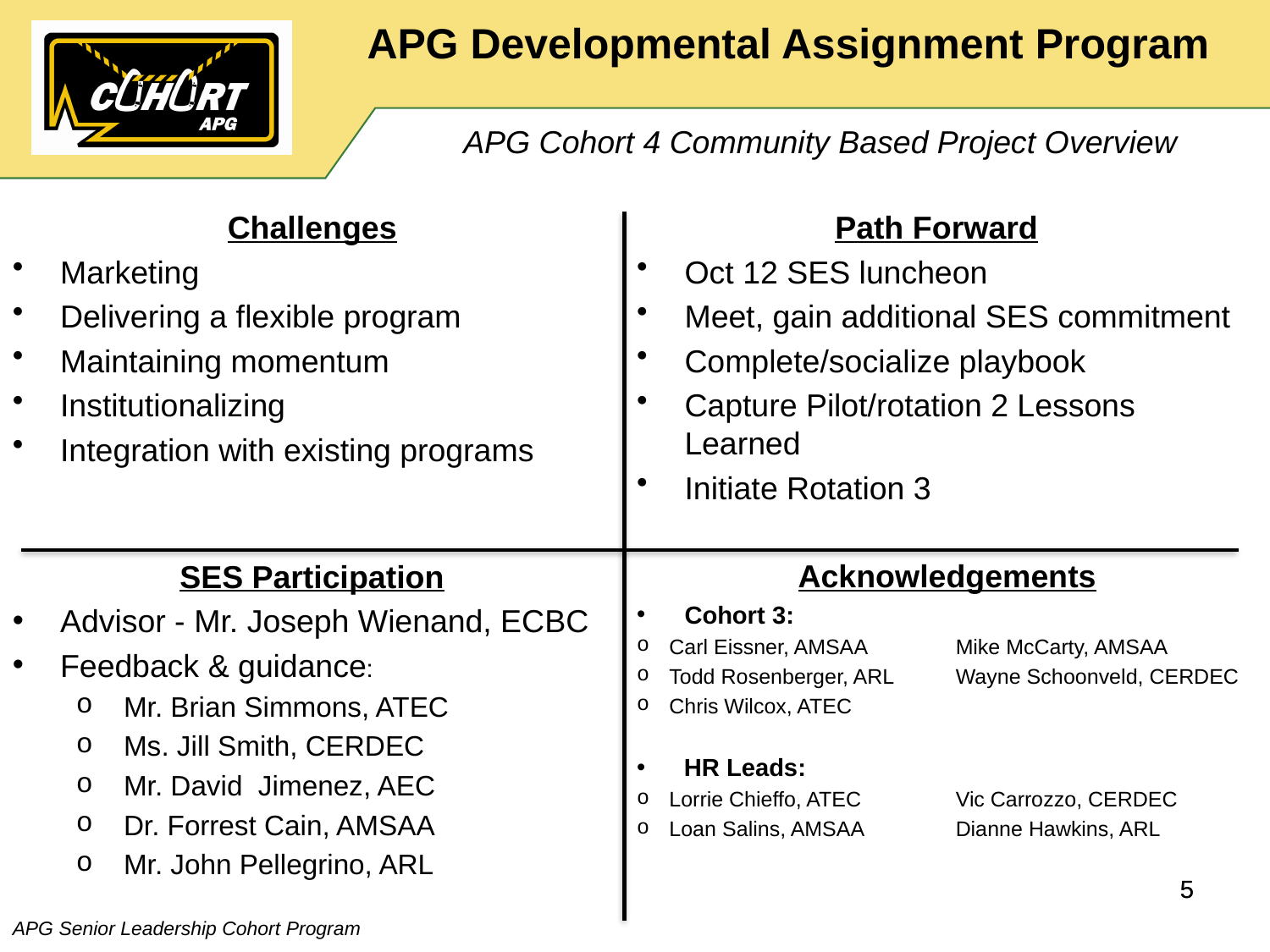

APG Developmental Assignment Program
APG Cohort 4 Community Based Project Overview
Challenges
Marketing
Delivering a flexible program
Maintaining momentum
Institutionalizing
Integration with existing programs

Path Forward
Oct 12 SES luncheon
Meet, gain additional SES commitment
Complete/socialize playbook
Capture Pilot/rotation 2 Lessons Learned
Initiate Rotation 3
SES Participation
Advisor - Mr. Joseph Wienand, ECBC
Feedback & guidance:
Mr. Brian Simmons, ATEC
Ms. Jill Smith, CERDEC
Mr. David  Jimenez, AEC
Dr. Forrest Cain, AMSAA
Mr. John Pellegrino, ARL
Acknowledgements
Cohort 3:
Carl Eissner, AMSAA	Mike McCarty, AMSAA
Todd Rosenberger, ARL 	Wayne Schoonveld, CERDEC
Chris Wilcox, ATEC

HR Leads:
Lorrie Chieffo, ATEC	Vic Carrozzo, CERDEC
Loan Salins, AMSAA	Dianne Hawkins, ARL
5
5